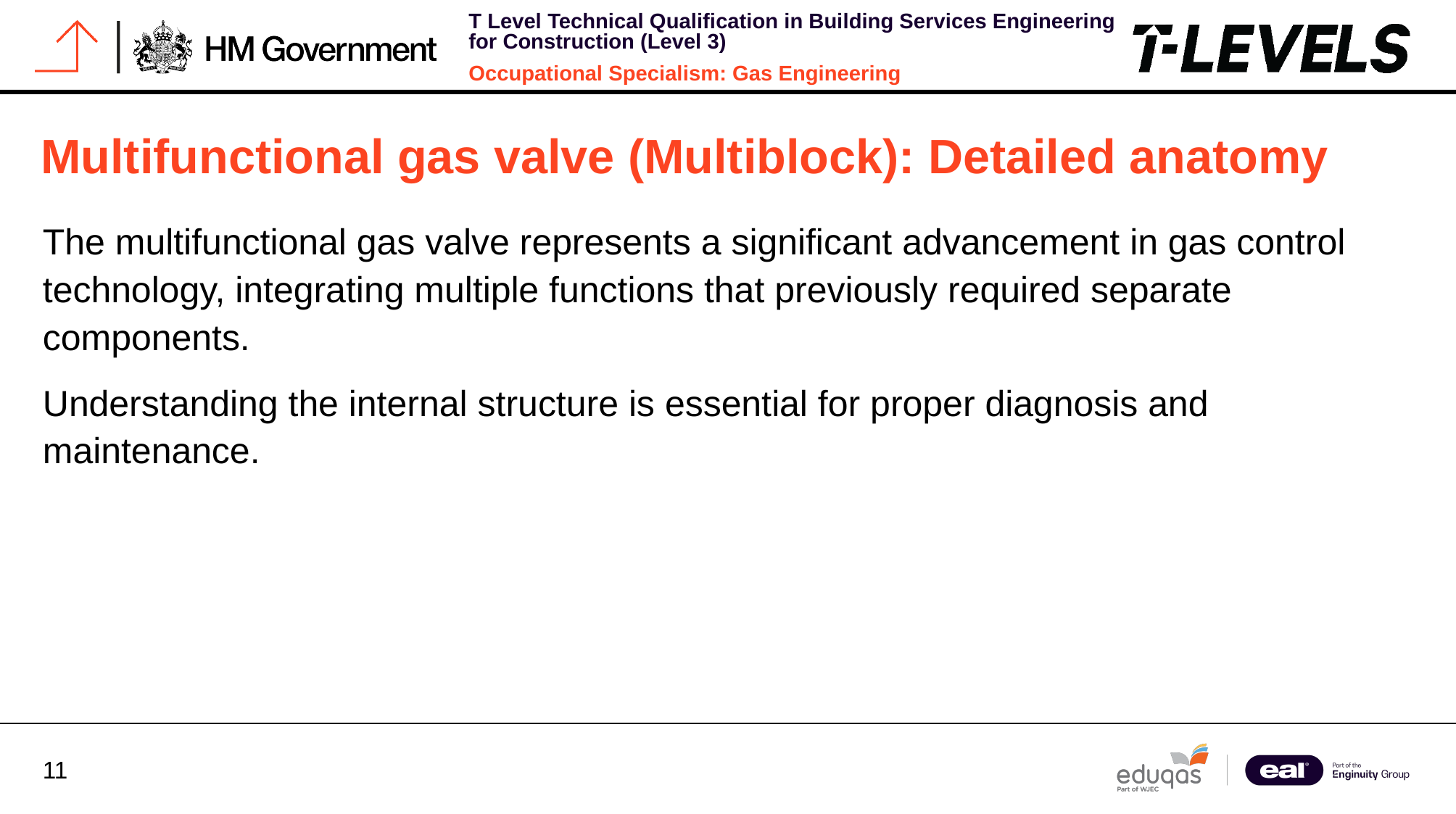

# Multifunctional gas valve (Multiblock): Detailed anatomy
The multifunctional gas valve represents a significant advancement in gas control technology, integrating multiple functions that previously required separate components.
Understanding the internal structure is essential for proper diagnosis and maintenance.